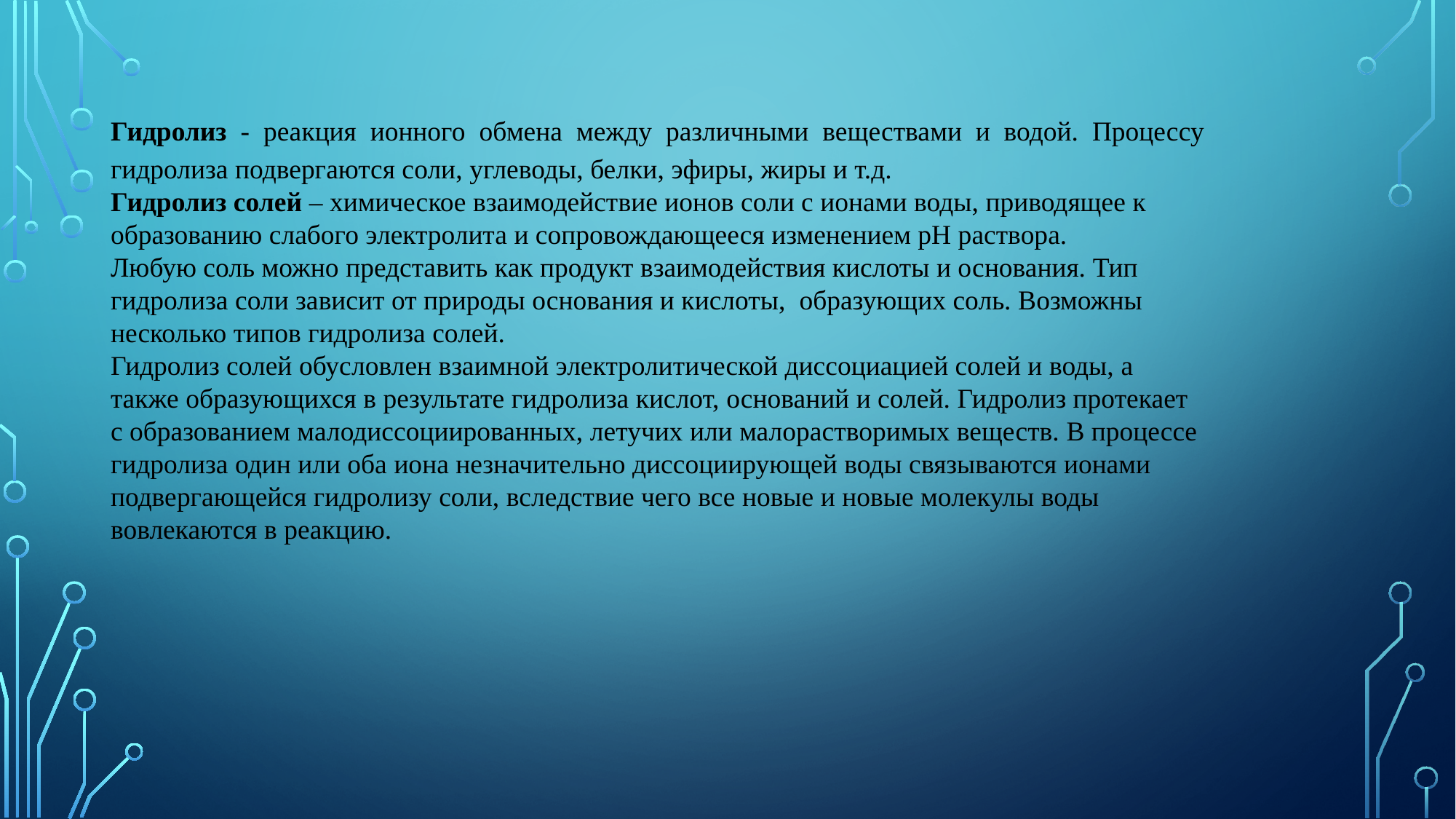

Гидролиз - реакция ионного обмена между различными веществами и водой. Процессу гидролиза подвергаются соли, углеводы, белки, эфиры, жиры и т.д.
Гидролиз солей – химическое взаимодействие ионов соли с ионами воды, приводящее к образованию слабого электролита и сопровождающееся изменением рН раствора.
Любую соль можно представить как продукт взаимодействия кислоты и основания. Тип гидролиза соли зависит от природы основания и кислоты,  образующих соль. Возможны несколько типов гидролиза солей.
Гидролиз солей обусловлен взаимной электролитической диссоциацией солей и воды, а также образующихся в результате гидролиза кислот, оснований и солей. Гидролиз протекает с образованием малодиссоциированных, летучих или малорастворимых веществ. В процессе гидролиза один или оба иона незначительно диссоциирующей воды связываются ионами подвергающейся гидролизу соли, вследствие чего все новые и новые молекулы воды вовлекаются в реакцию.